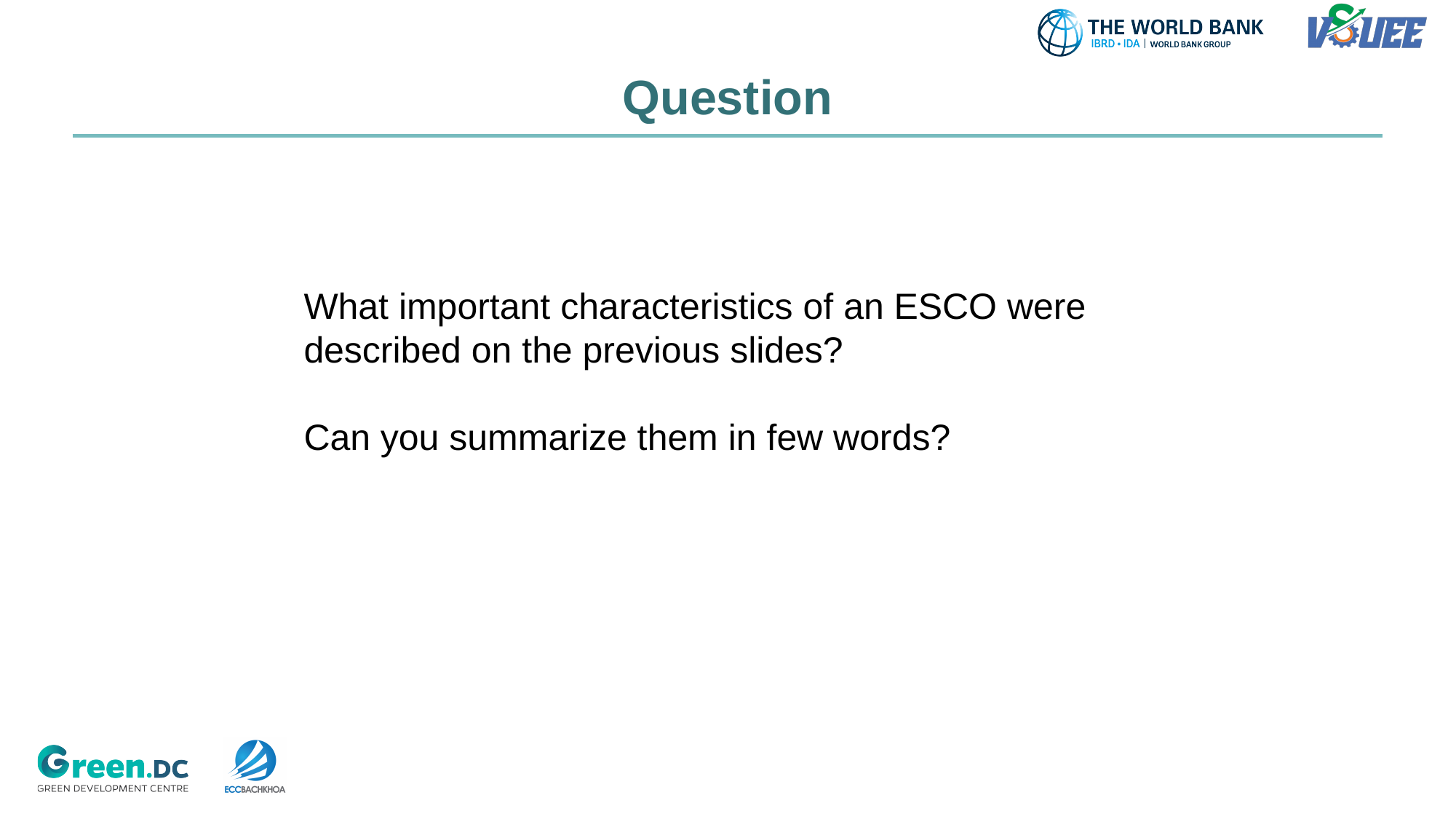

# Question
﻿What important characteristics of an ESCO were described on the previous slides?

Can you summarize them in few words?